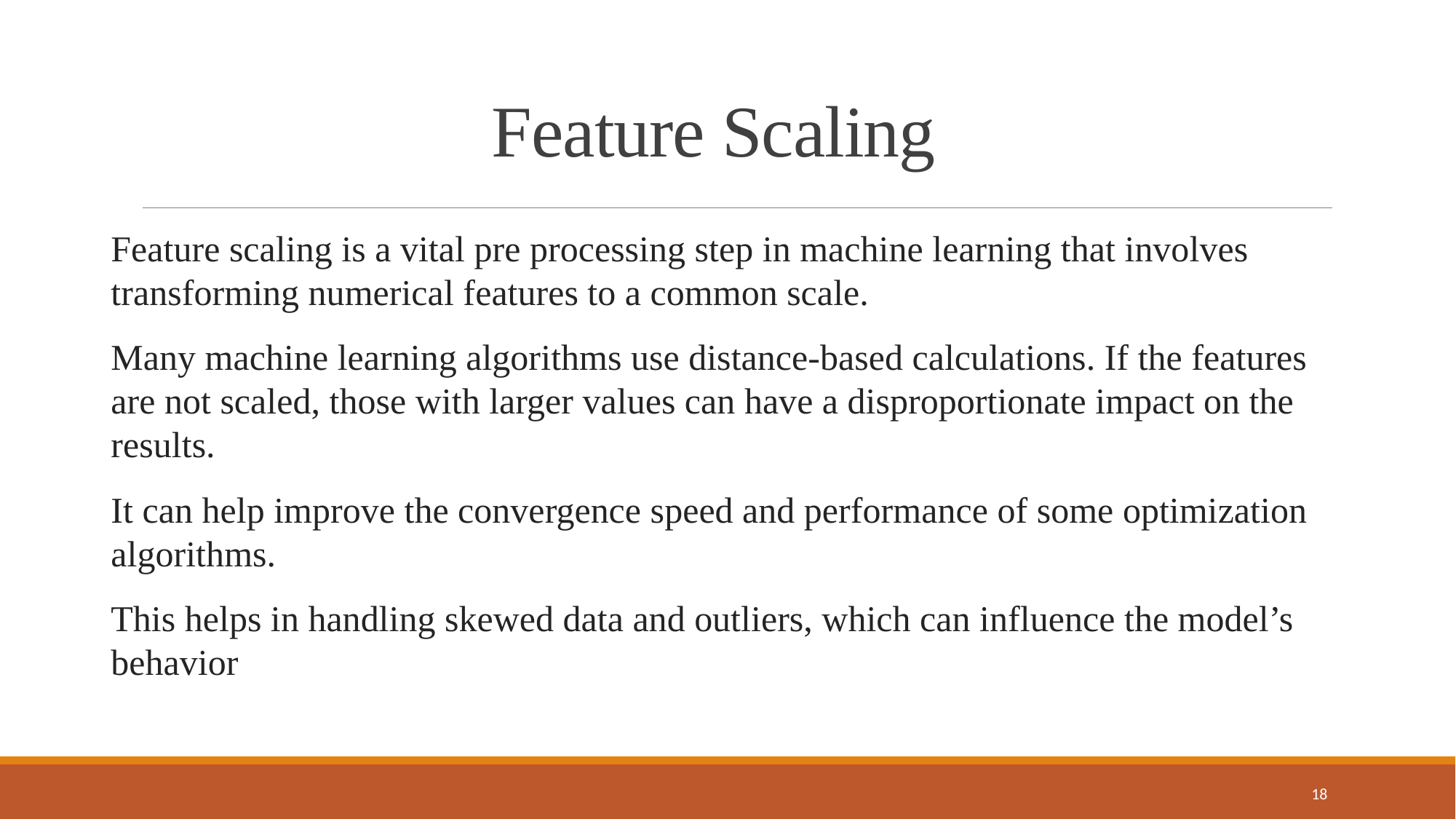

# Feature Scaling
Feature scaling is a vital pre processing step in machine learning that involves transforming numerical features to a common scale.
Many machine learning algorithms use distance-based calculations. If the features are not scaled, those with larger values can have a disproportionate impact on the results.
It can help improve the convergence speed and performance of some optimization algorithms.
This helps in handling skewed data and outliers, which can influence the model’s behavior
18